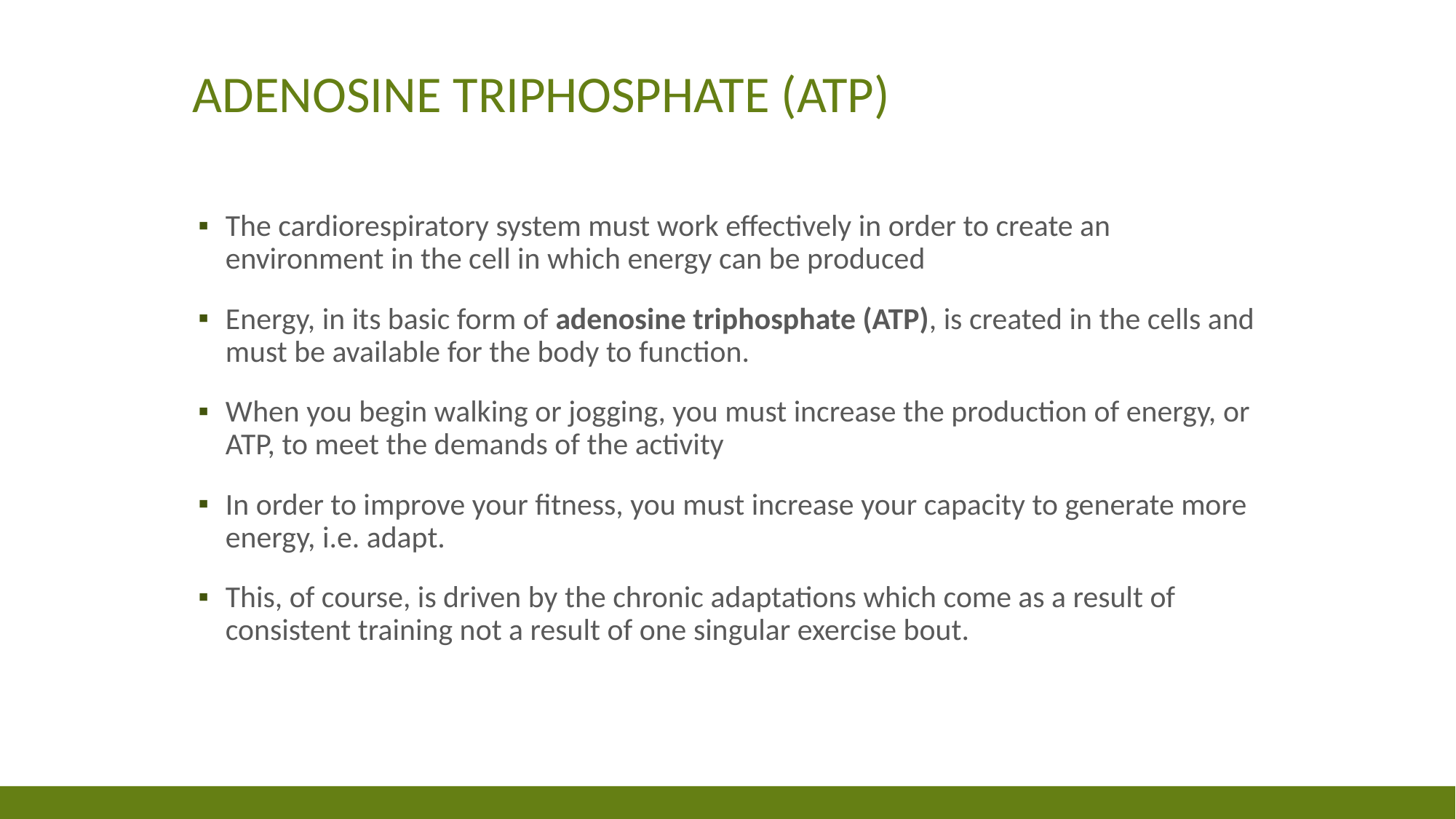

# adenosine triphosphate (ATP)
The cardiorespiratory system must work effectively in order to create an environment in the cell in which energy can be produced
Energy, in its basic form of adenosine triphosphate (ATP), is created in the cells and must be available for the body to function.
When you begin walking or jogging, you must increase the production of energy, or ATP, to meet the demands of the activity
In order to improve your fitness, you must increase your capacity to generate more energy, i.e. adapt.
This, of course, is driven by the chronic adaptations which come as a result of consistent training not a result of one singular exercise bout.